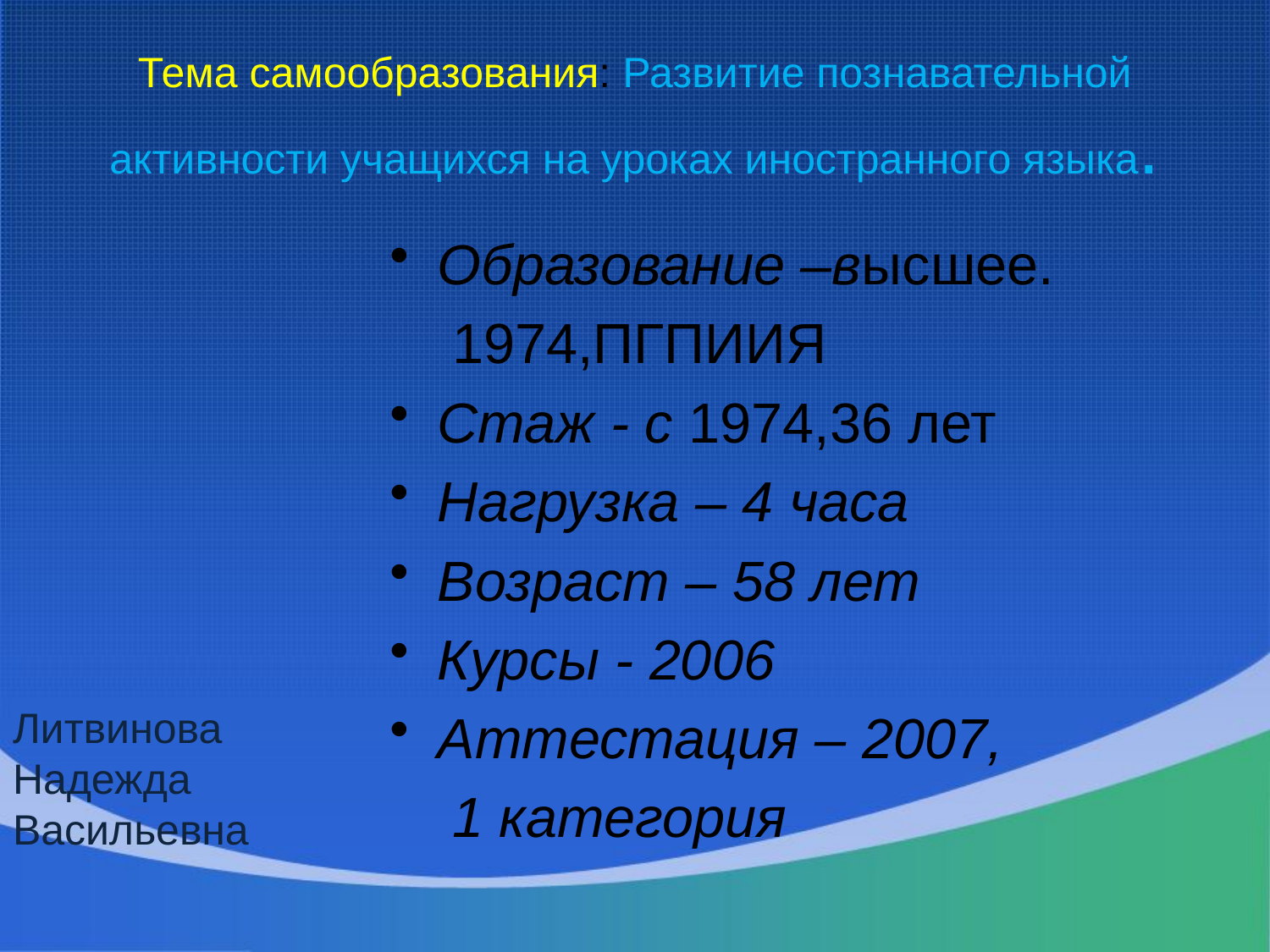

# Тема самообразования: Развитие познавательной активности учащихся на уроках иностранного языка.
Образование –высшее.
    1974,ПГПИИЯ
Стаж - с 1974,36 лет
Нагрузка – 4 часа
Возраст – 58 лет
Курсы - 2006
Аттестация – 2007,
    1 категория

Литвинова Надежда
Васильевна